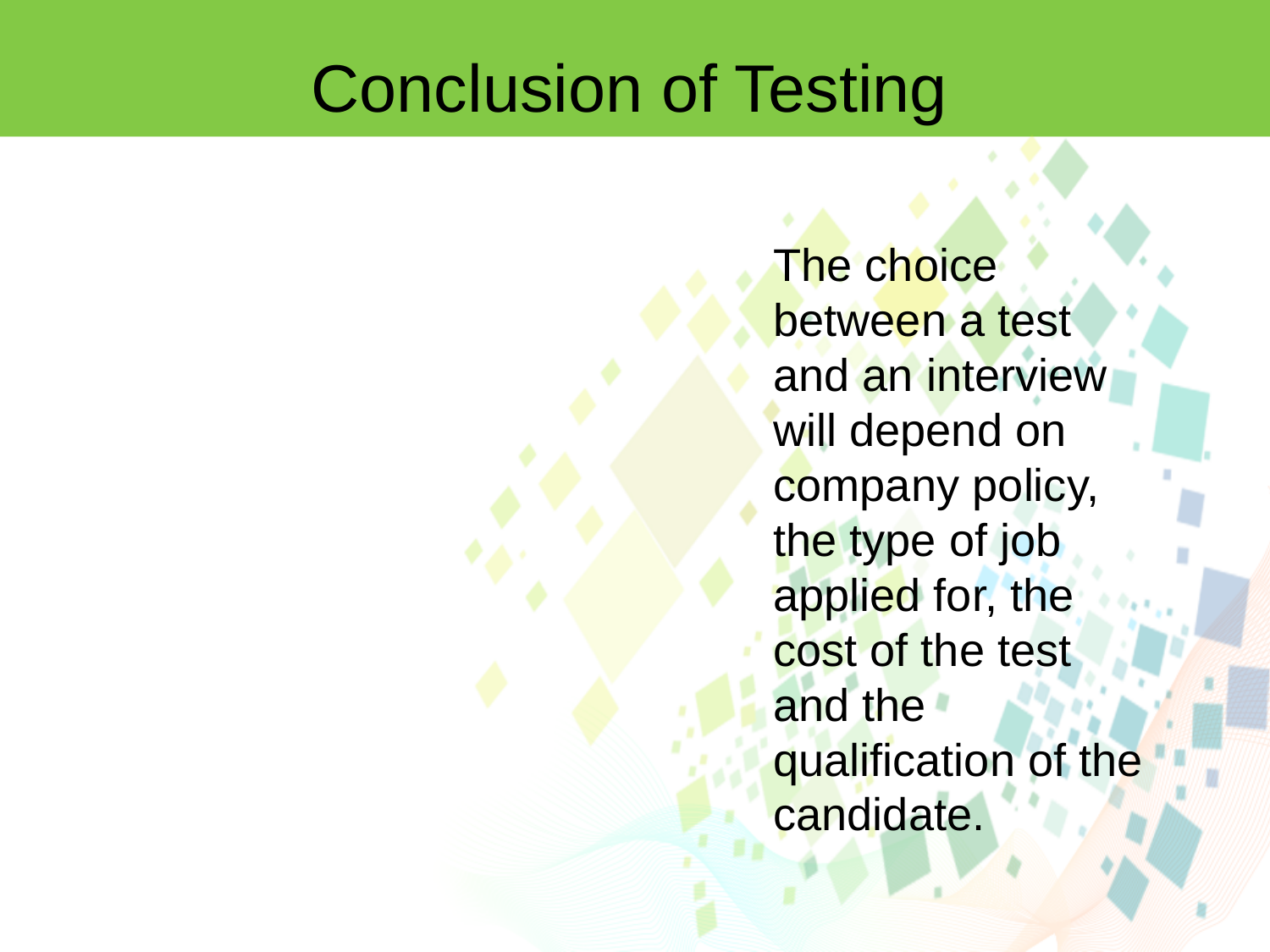

Conclusion of Testing
The choice between a test and an interview will depend on company policy, the type of job applied for, the cost of the test and the qualification of the candidate.